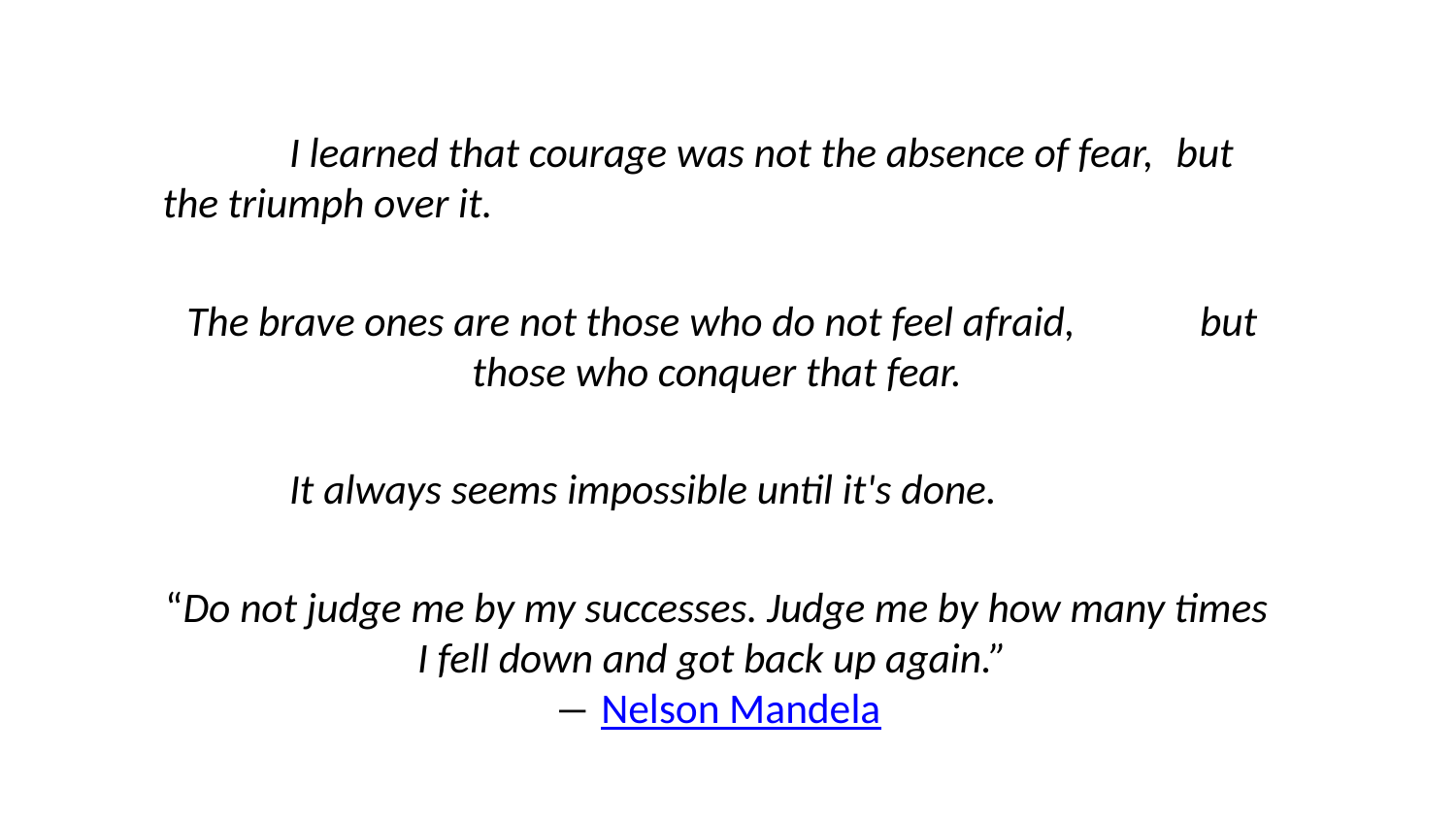

I learned that courage was not the absence of fear, 		but the triumph over it.

 The brave ones are not those who do not feel afraid,		 but those who conquer that fear.

	It always seems impossible until it's done.

“Do not judge me by my successes. Judge me by how many times I fell down and got back up again.”
― Nelson Mandela